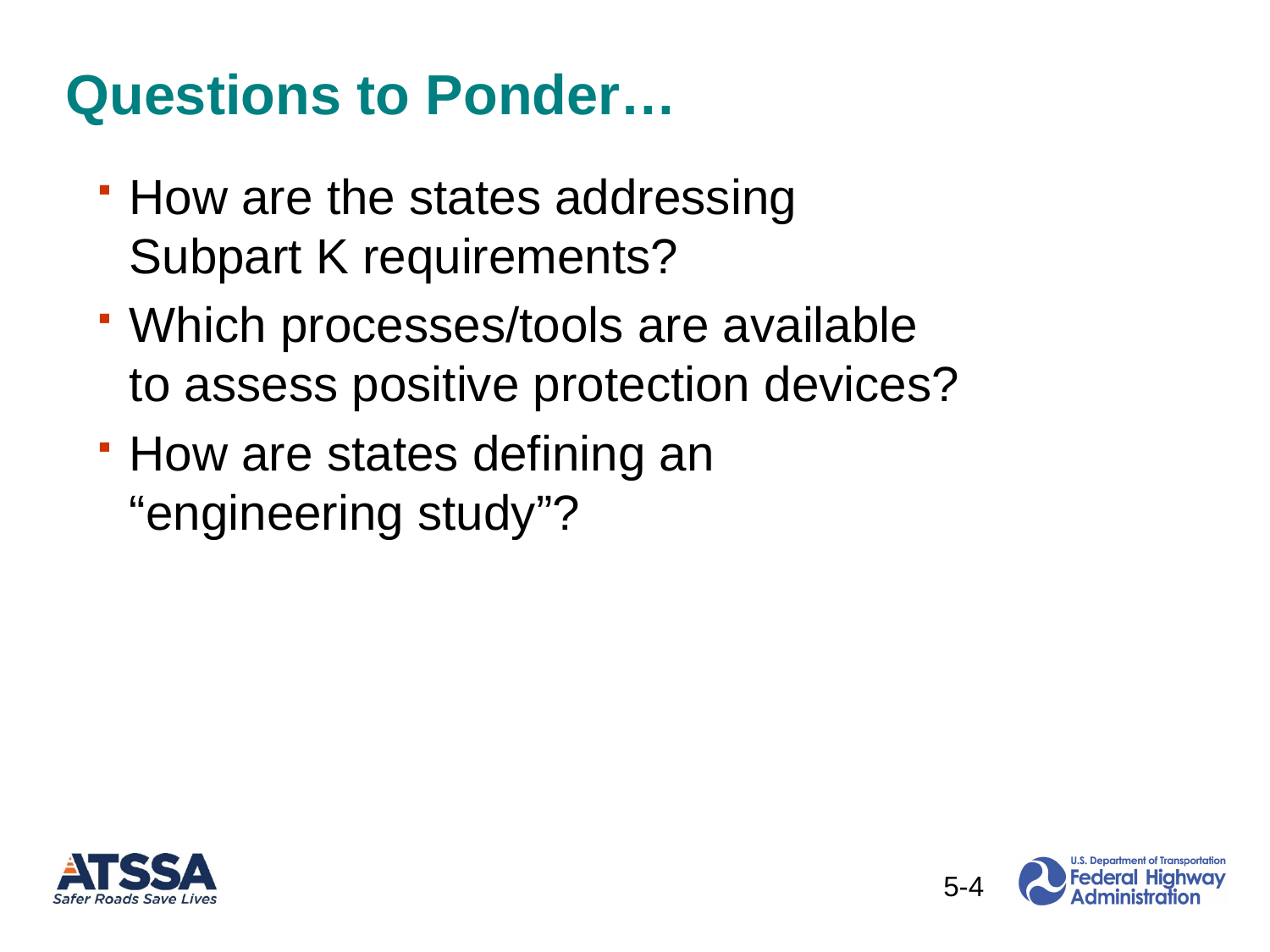

# Questions to Ponder…
How are the states addressing Subpart K requirements?
Which processes/tools are available to assess positive protection devices?
How are states defining an “engineering study”?